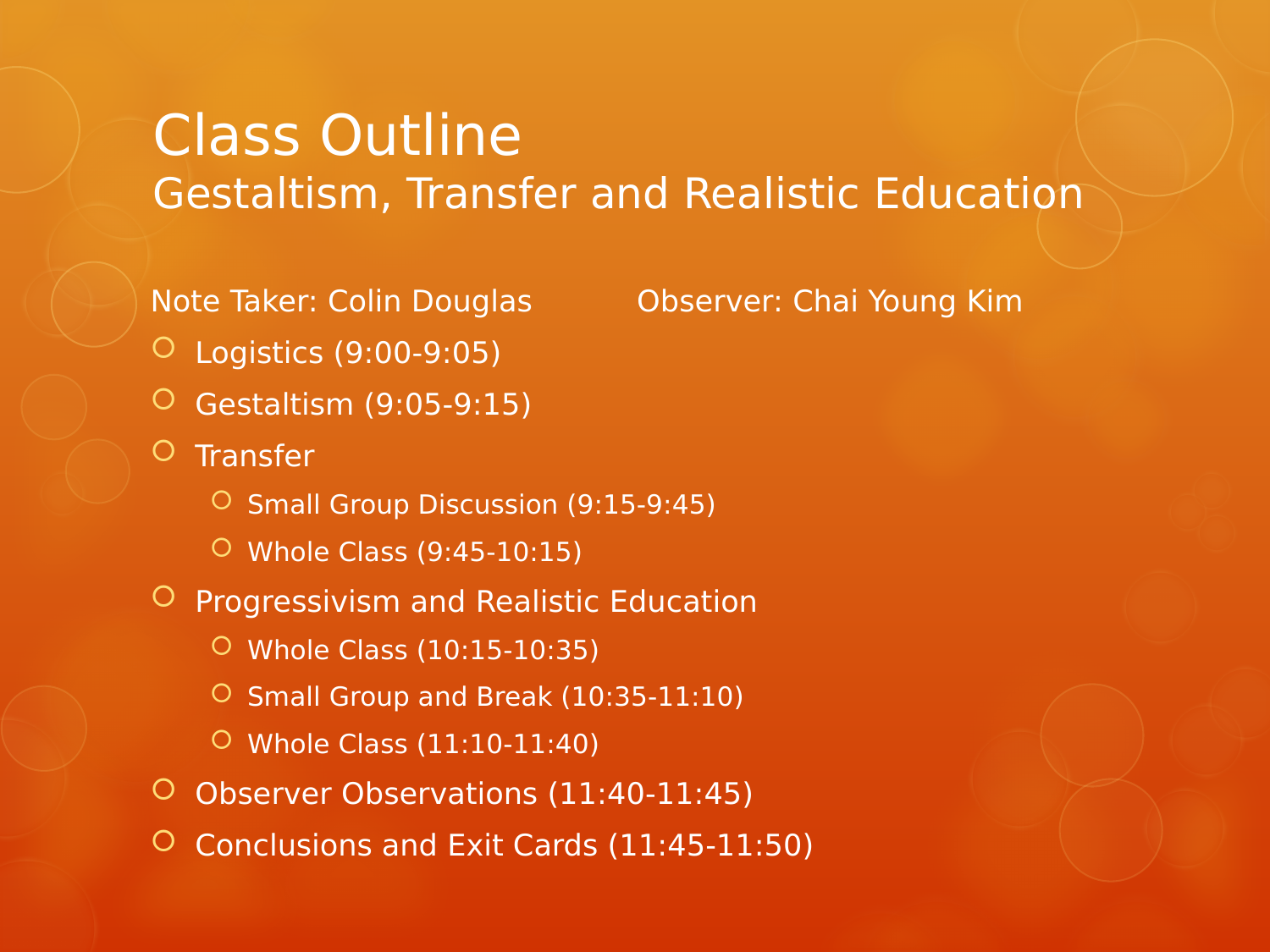

# Class Outline Gestaltism, Transfer and Realistic Education
Note Taker: Colin Douglas           Observer: Chai Young Kim
Logistics (9:00-9:05)
Gestaltism (9:05-9:15)
Transfer
Small Group Discussion (9:15-9:45)
Whole Class (9:45-10:15)
Progressivism and Realistic Education
Whole Class (10:15-10:35)
Small Group and Break (10:35-11:10)
Whole Class (11:10-11:40)
Observer Observations (11:40-11:45)
Conclusions and Exit Cards (11:45-11:50)